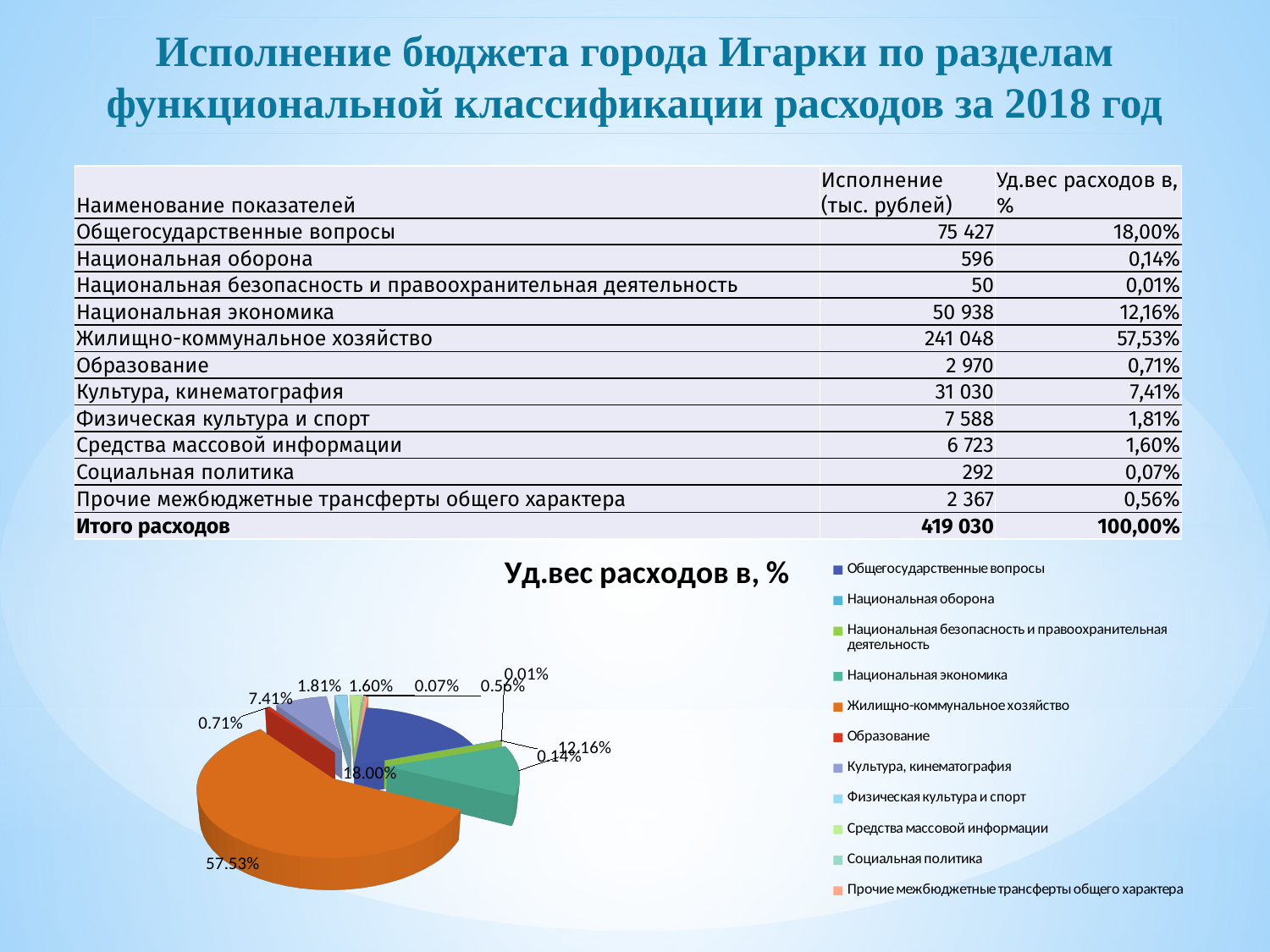

Исполнение бюджета города Игарки по разделам
функциональной классификации расходов за 2018 год
| Наименование показателей | Исполнение (тыс. рублей) | Уд.вес расходов в, % |
| --- | --- | --- |
| Общегосударственные вопросы | 75 427 | 18,00% |
| Национальная оборона | 596 | 0,14% |
| Национальная безопасность и правоохранительная деятельность | 50 | 0,01% |
| Национальная экономика | 50 938 | 12,16% |
| Жилищно-коммунальное хозяйство | 241 048 | 57,53% |
| Образование | 2 970 | 0,71% |
| Культура, кинематография | 31 030 | 7,41% |
| Физическая культура и спорт | 7 588 | 1,81% |
| Средства массовой информации | 6 723 | 1,60% |
| Социальная политика | 292 | 0,07% |
| Прочие межбюджетные трансферты общего характера | 2 367 | 0,56% |
| Итого расходов | 419 030 | 100,00% |

[unsupported chart]